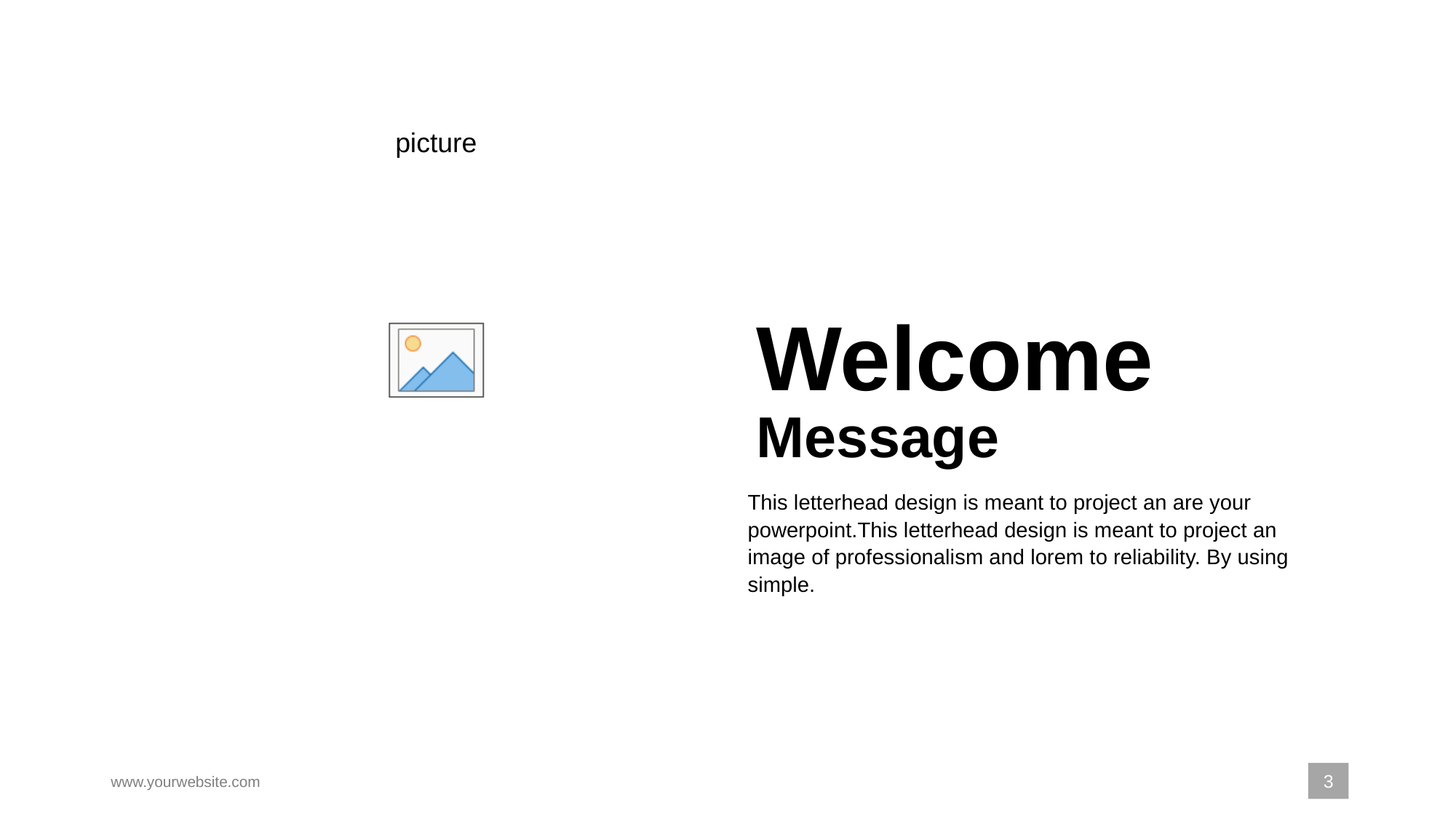

Welcome
Message
This letterhead design is meant to project an are your powerpoint.This letterhead design is meant to project an image of professionalism and lorem to reliability. By using simple.
3
www.yourwebsite.com